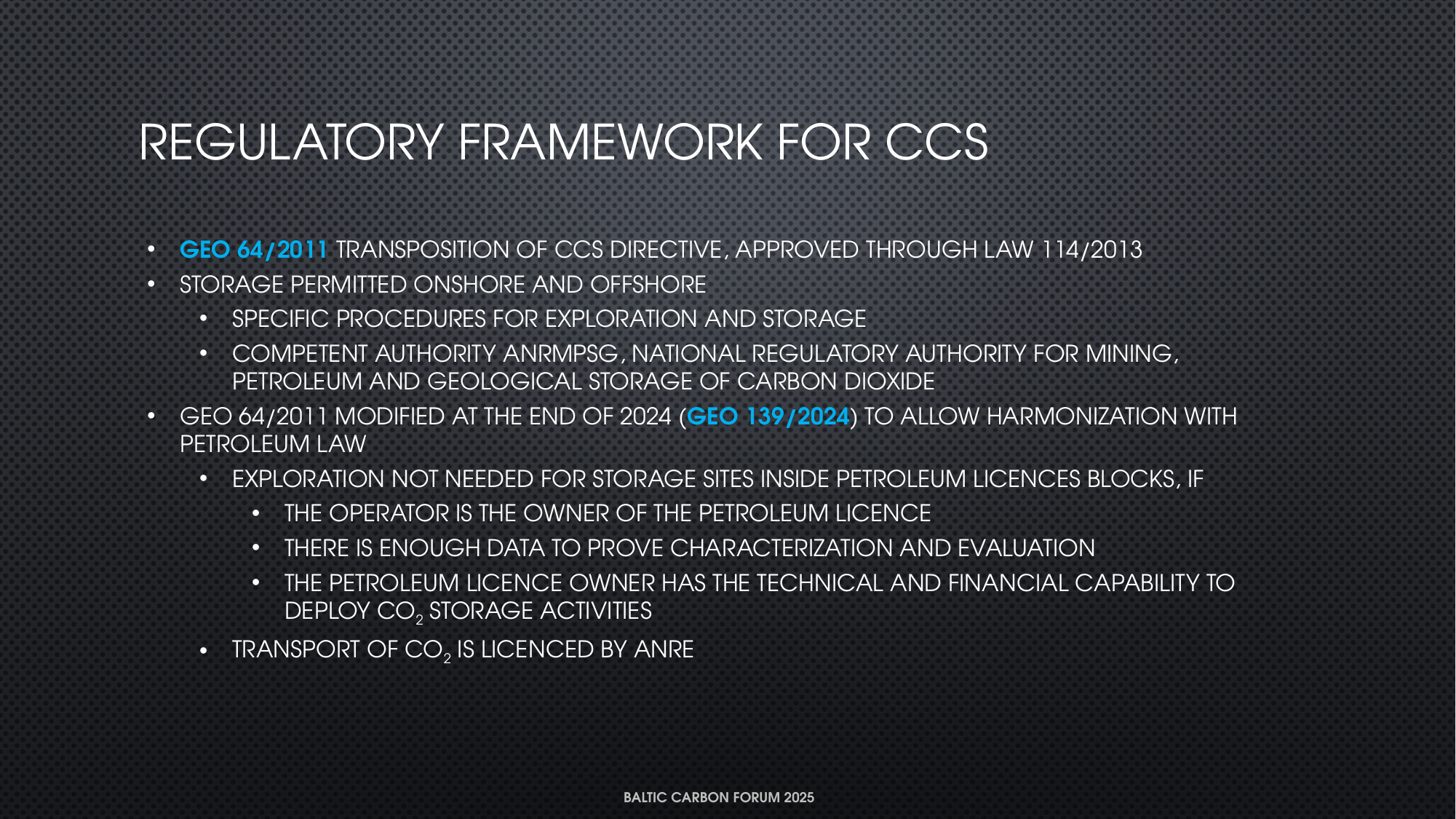

# Regulatory framework for CCS
GEO 64/2011 transposition of CCS directive, approved through Law 114/2013
Storage permitted onshore and offshore
Specific procedures for exploration and storage
Competent Authority ANRMPSG, National Regulatory Authority for Mining, Petroleum and Geological Storage of Carbon Dioxide
GEO 64/2011 modified at the end of 2024 (GEO 139/2024) to allow harmonization with petroleum law
Exploration not needed for storage sites inside petroleum licences blocks, if
The operator is the owner of the petroleum licence
There is enough data to prove characterization and evaluation
The petroleum licence owner has the technical and financial capability to deploy CO2 storage activities
Transport of CO2 is licenced by ANRE

BALTIC CARBON FORUM 2025